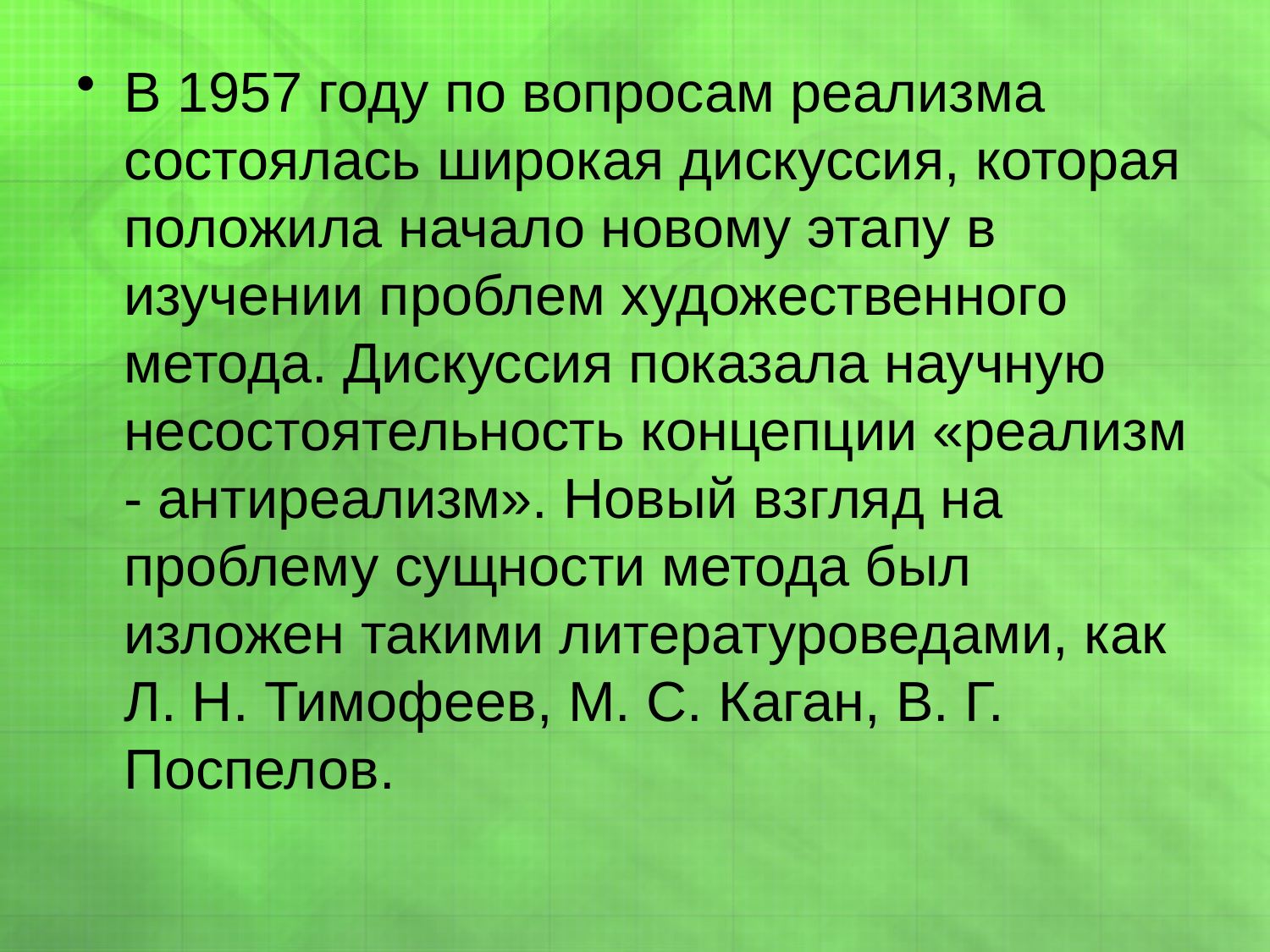

#
В 1957 году по вопросам реализма состоялась широкая дискуссия, которая положила начало новому этапу в изучении проблем художественного метода. Дискуссия показала научную несостоятельность концепции «реализм - антиреализм». Новый взгляд на проблему сущности метода был изложен такими литературоведами, как Л. Н. Тимофеев, М. С. Каган, В. Г. Поспелов.